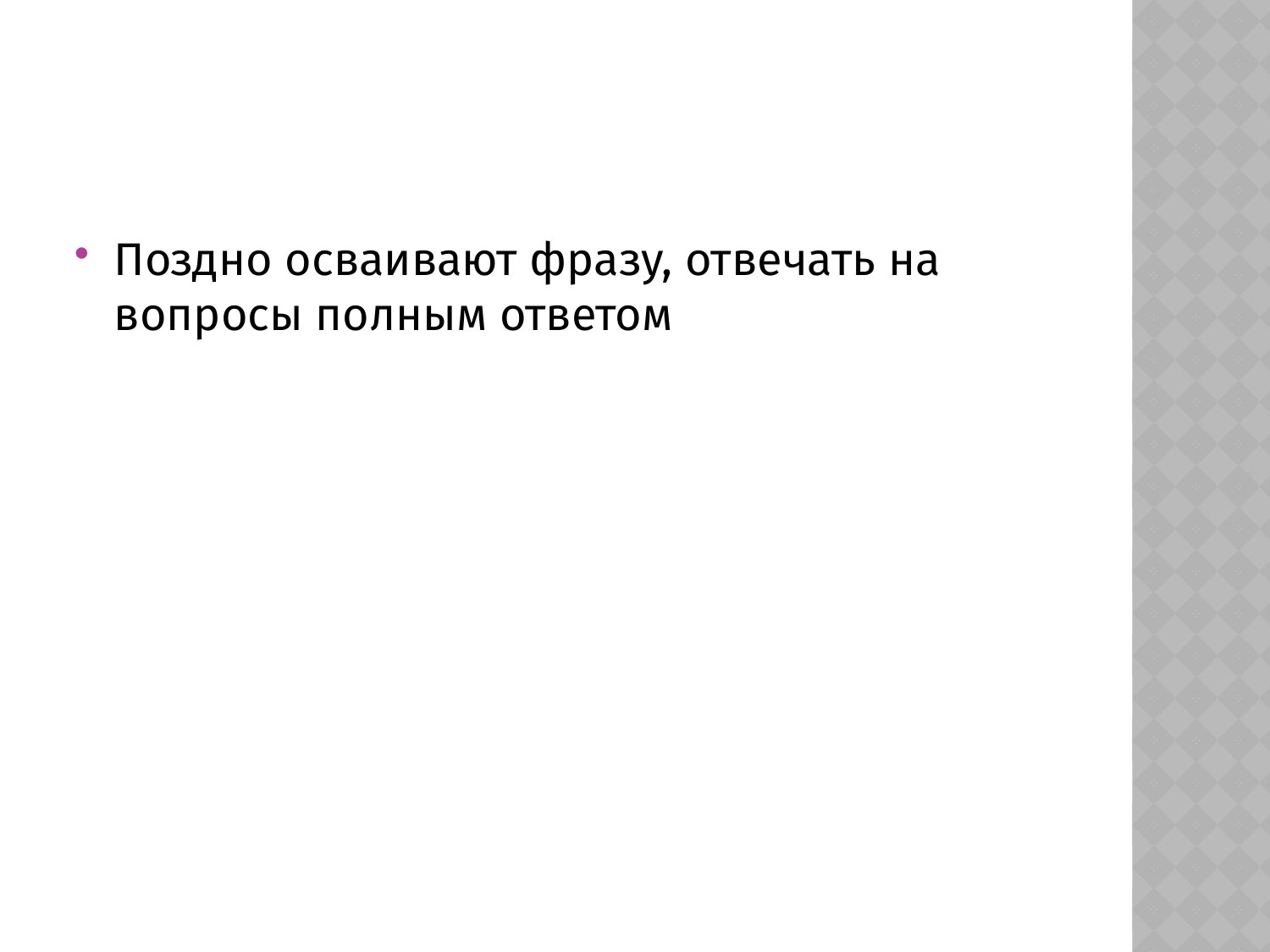

#
Поздно осваивают фразу, отвечать на вопросы полным ответом